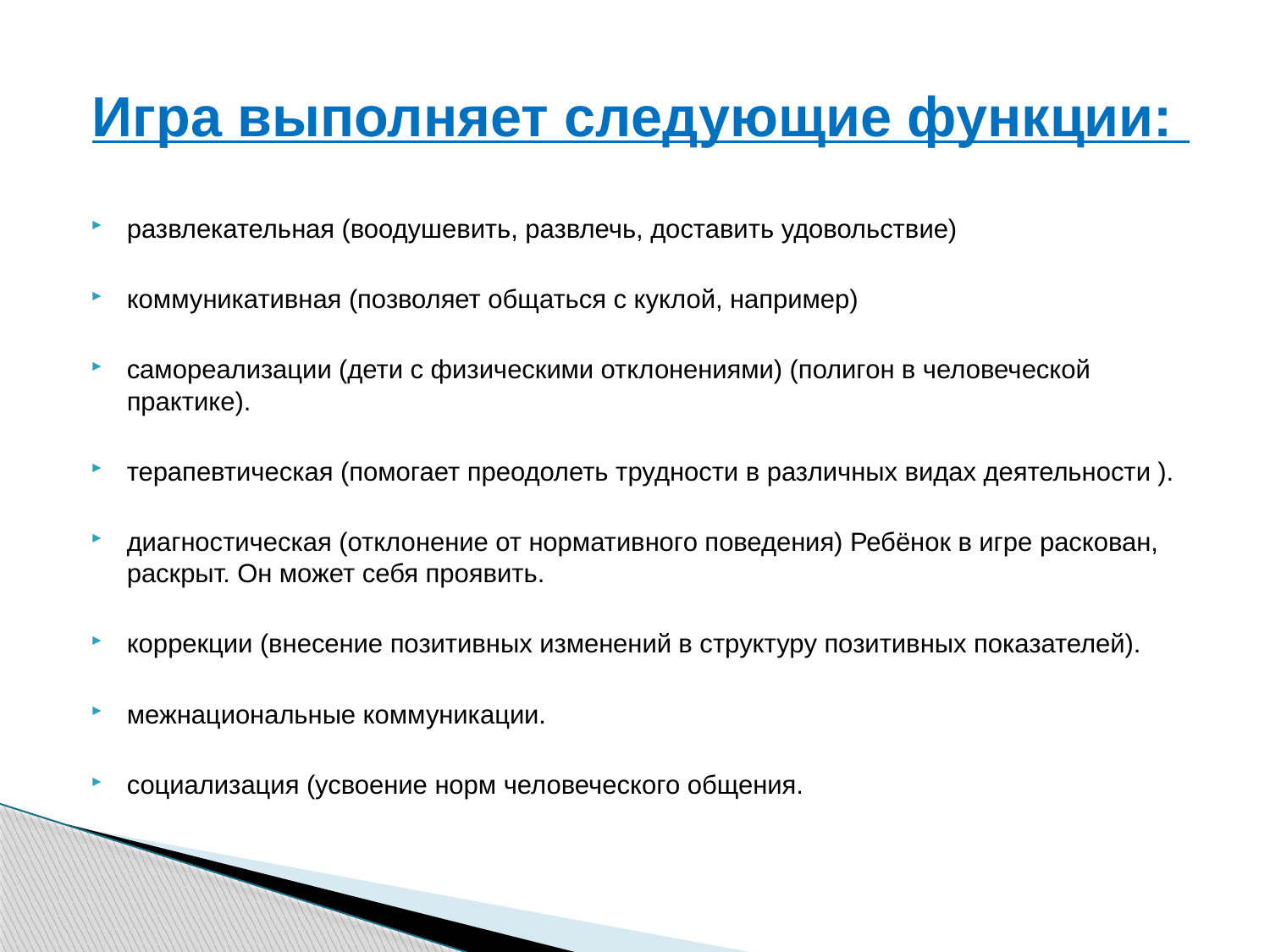

# Игра выполняет следующие функции:
развлекательная (воодушевить, развлечь, доставить удовольствие)

коммуникативная (позволяет общаться с куклой, например)

самореализации (дети с физическими отклонениями) (полигон в человеческой практике).

терапевтическая (помогает преодолеть трудности в различных видах деятельности ).

диагностическая (отклонение от нормативного поведения) Ребёнок в игре раскован, раскрыт. Он может себя проявить.

коррекции (внесение позитивных изменений в структуру позитивных показателей).

межнациональные коммуникации.

социализация (усвоение норм человеческого общения.